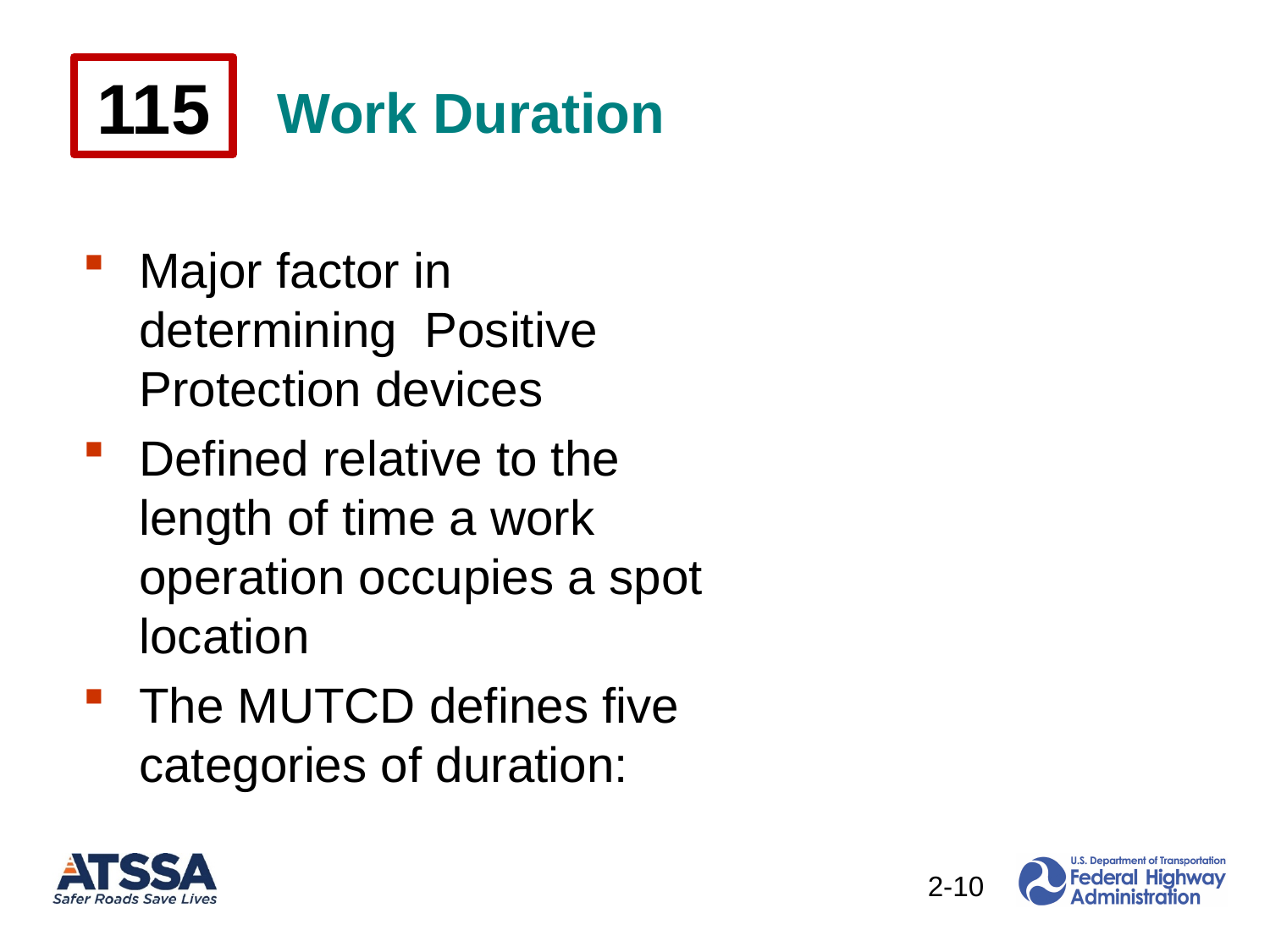

# Work Duration
115
Major factor in determining  Positive Protection devices
Defined relative to the length of time a work operation occupies a spot location
The MUTCD defines five categories of duration: